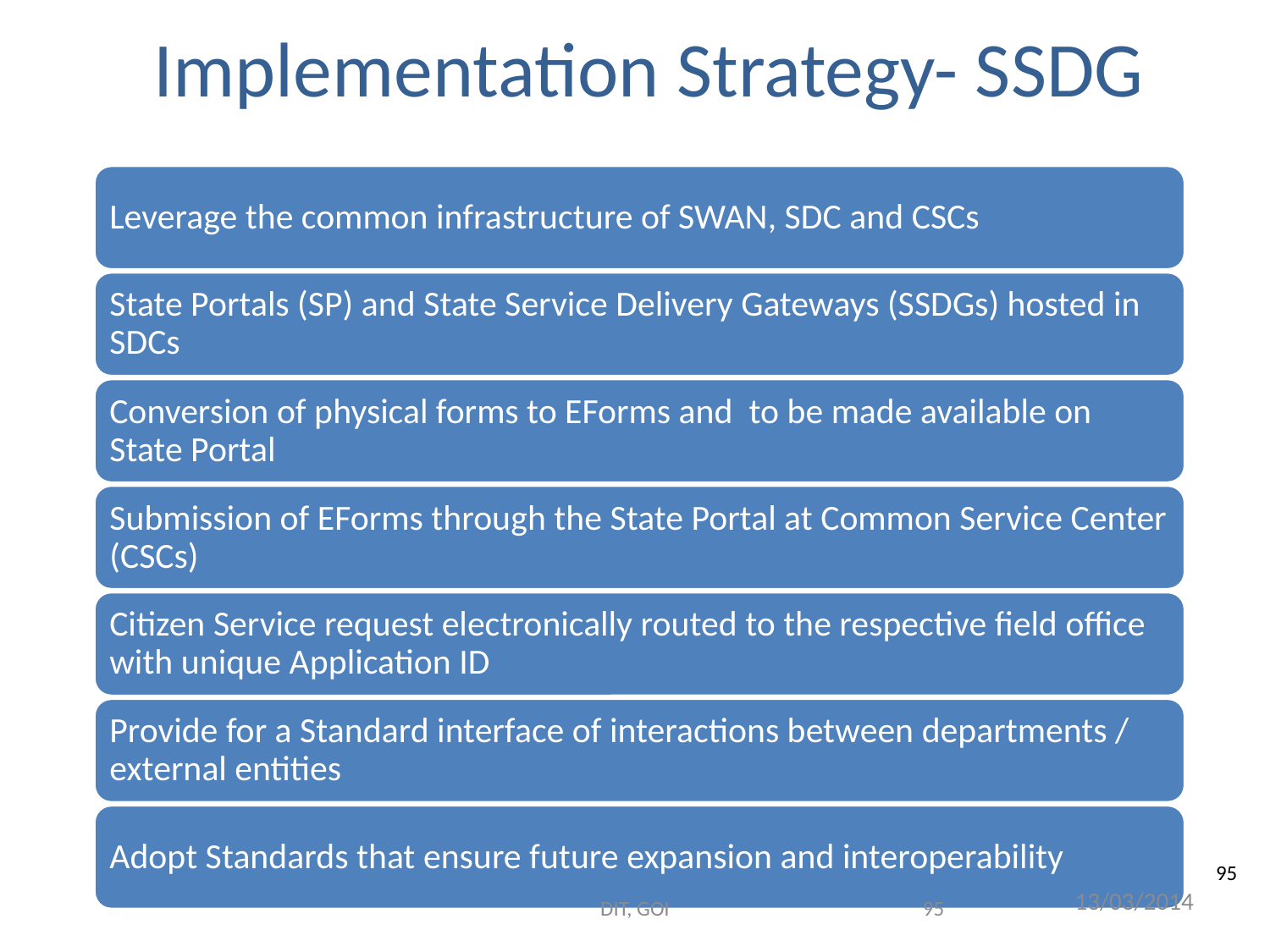

Implementation Strategy- SSDG
Leverage the common infrastructure of SWAN, SDC and CSCs
State Portals (SP) and State Service Delivery Gateways (SSDGs) hosted in SDCs
Conversion of physical forms to EForms and  to be made available on State Portal
Submission of EForms through the State Portal at Common Service Center (CSCs)
Citizen Service request electronically routed to the respective field office with unique Application ID
Provide for a Standard interface of interactions between departments / external entities
Adopt Standards that ensure future expansion and interoperability
95
13/03/2014
DIT, GOI
95